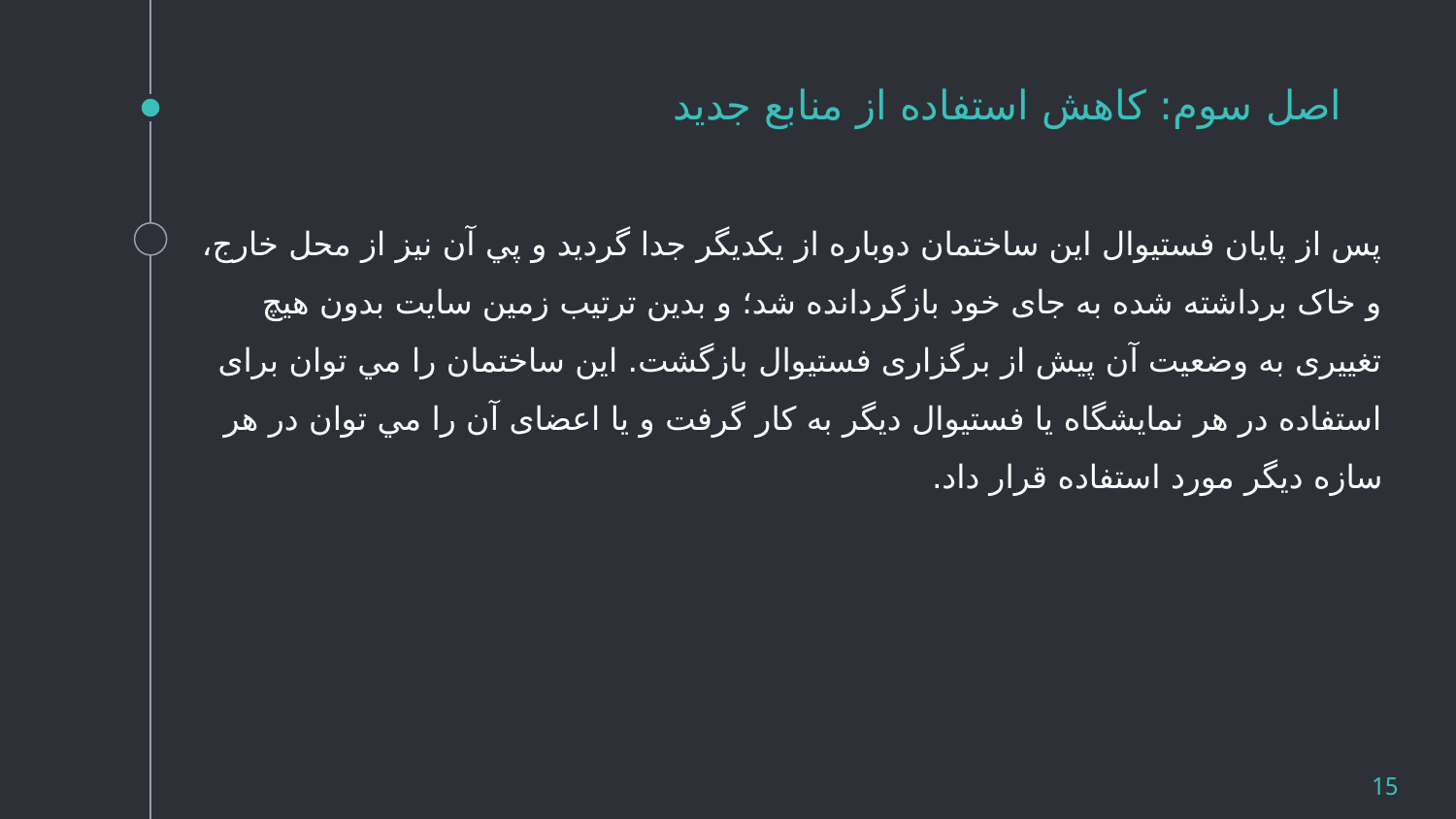

# اصل سوم: کاهش استفاده از منابع جديد
پس از پايان فستيوال اين ساختمان دوباره از يکديگر جدا گرديد و پي آن نيز از محل خارج، و خاک برداشته شده به جای خود بازگردانده شد؛ و بدين ترتيب زمين سايت بدون هيچ تغييری به وضعيت آن پيش از برگزاری فستيوال بازگشت. اين ساختمان را مي توان برای استفاده در هر نمايشگاه يا فستيوال ديگر به کار گرفت و يا اعضای آن را مي توان در هر سازه ديگر مورد استفاده قرار داد.
15